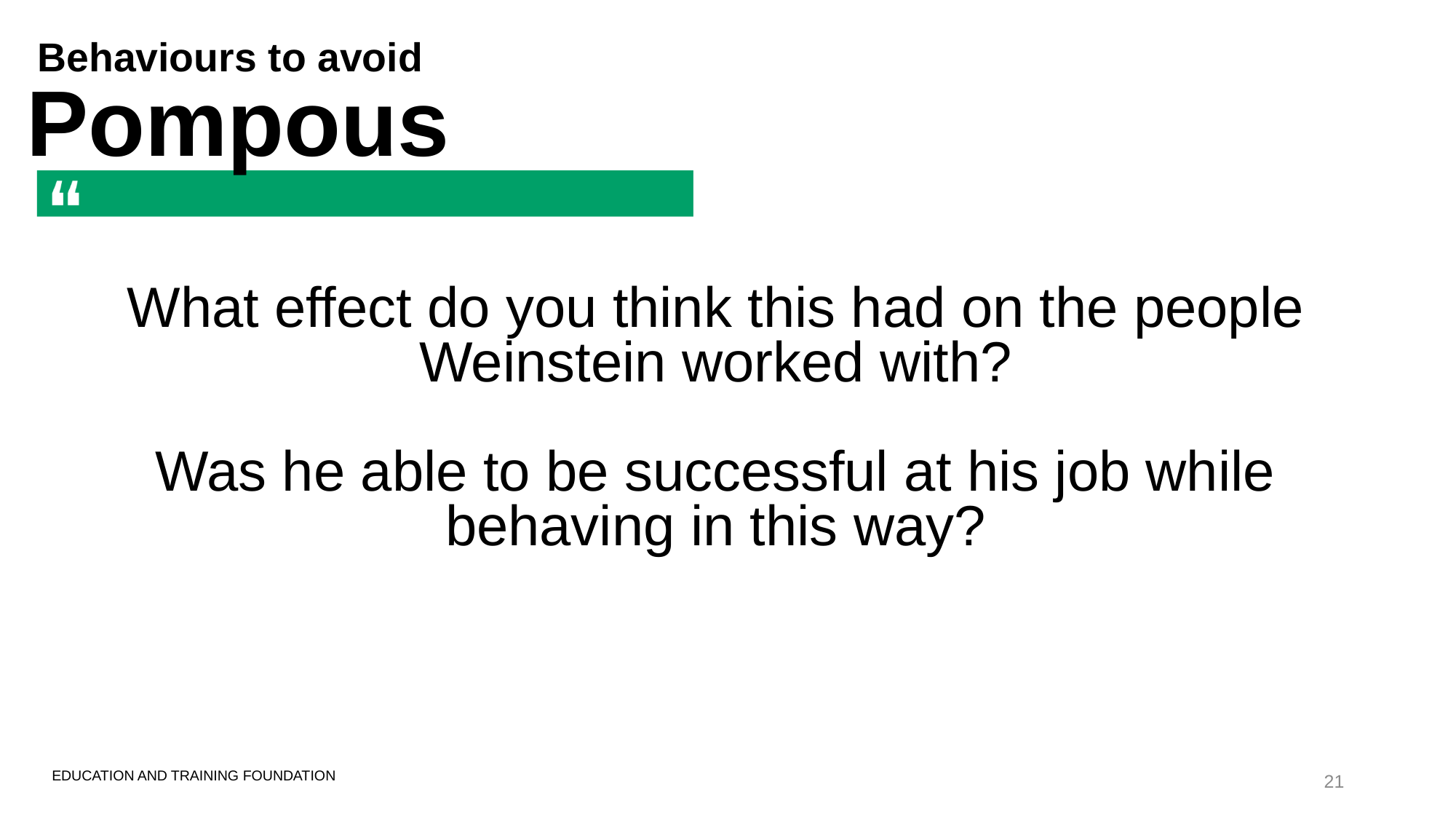

Behaviours to avoid
# Pompous

What effect do you think this had on the people Weinstein worked with?

Was he able to be successful at his job while behaving in this way?
21
EDUCATION AND TRAINING FOUNDATION